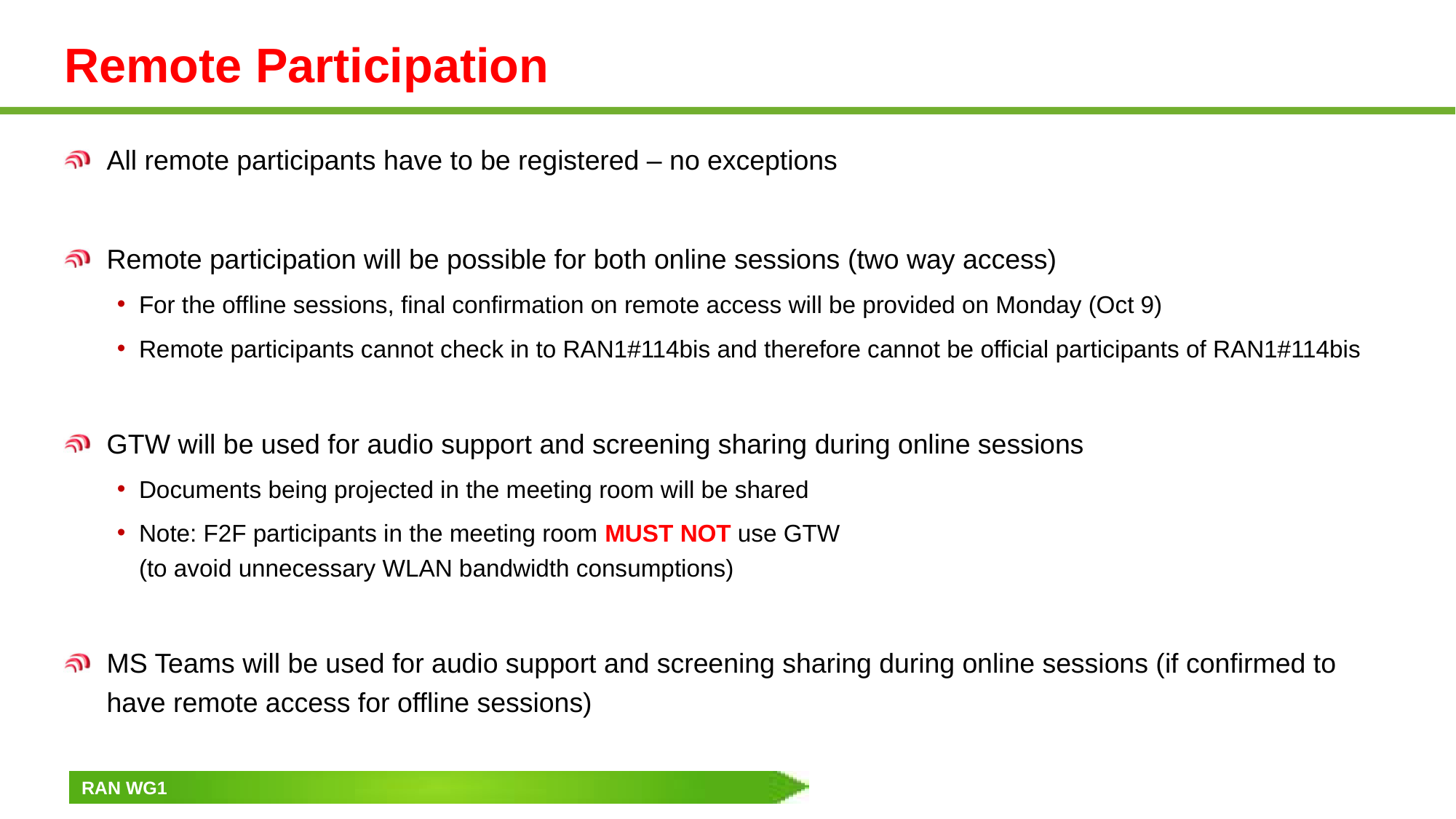

# Remote Participation
All remote participants have to be registered – no exceptions

Remote participation will be possible for both online sessions (two way access)
For the offline sessions, final confirmation on remote access will be provided on Monday (Oct 9)
Remote participants cannot check in to RAN1#114bis and therefore cannot be official participants of RAN1#114bis

GTW will be used for audio support and screening sharing during online sessions
Documents being projected in the meeting room will be shared
Note: F2F participants in the meeting room MUST NOT use GTW
(to avoid unnecessary WLAN bandwidth consumptions)

MS Teams will be used for audio support and screening sharing during online sessions (if confirmed to have remote access for offline sessions)